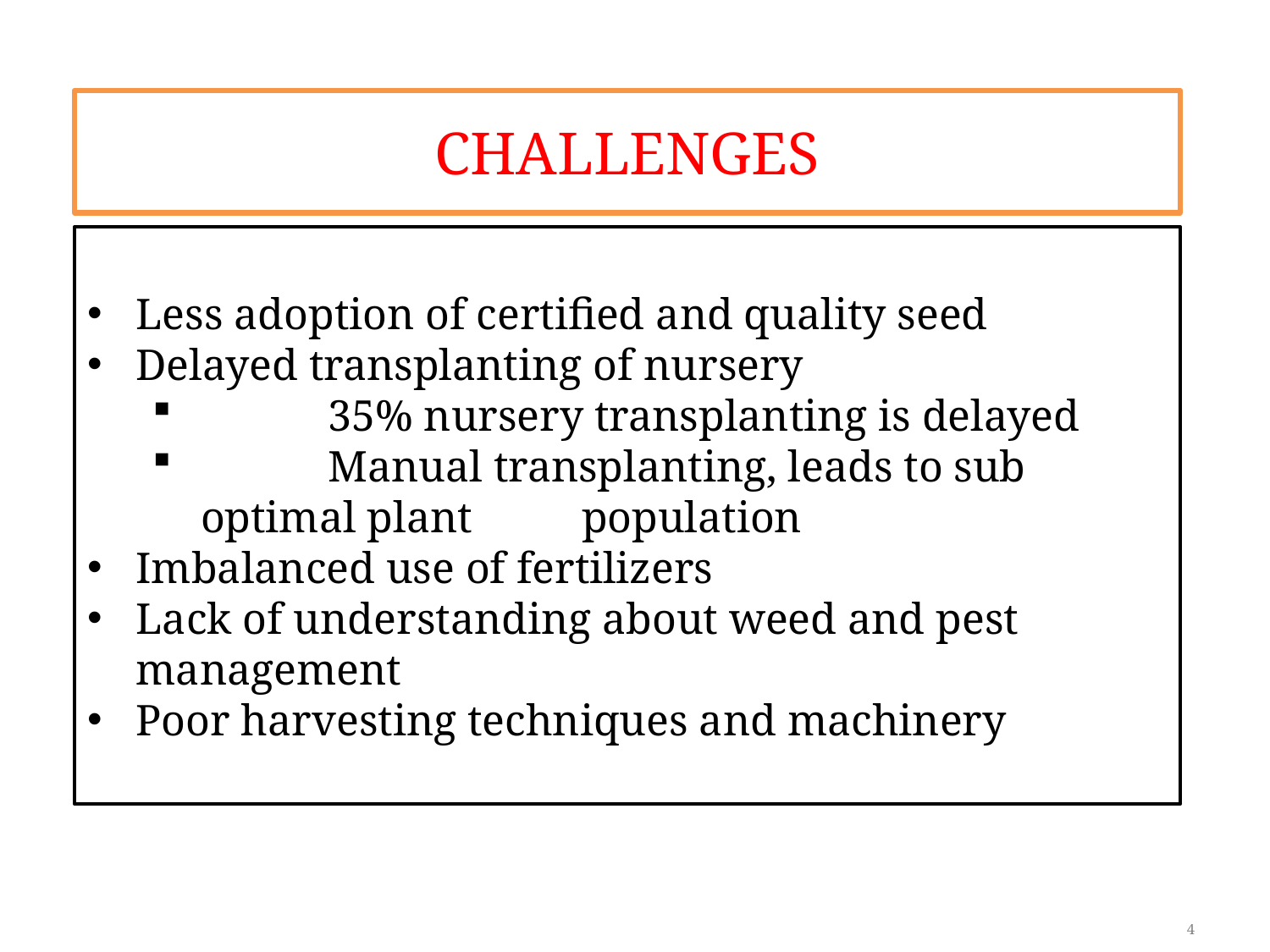

CHALLENGES
Less adoption of certified and quality seed
Delayed transplanting of nursery
	35% nursery transplanting is delayed
	Manual transplanting, leads to sub optimal plant 	population
Imbalanced use of fertilizers
Lack of understanding about weed and pest management
Poor harvesting techniques and machinery